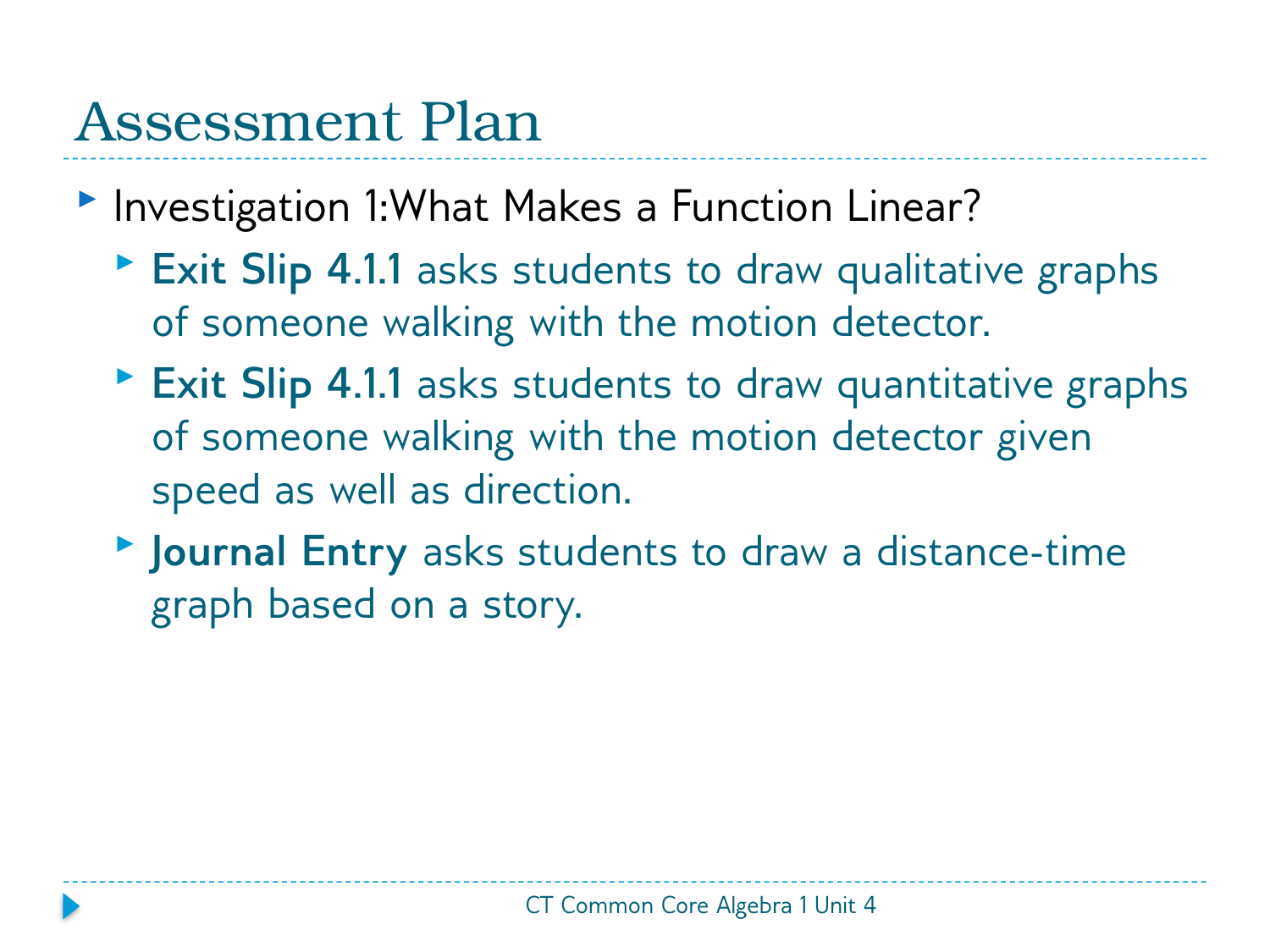

# Assessment Plan
Investigation 1:What Makes a Function Linear?
Exit Slip 4.1.1 asks students to draw qualitative graphs of someone walking with the motion detector.
Exit Slip 4.1.1 asks students to draw quantitative graphs of someone walking with the motion detector given speed as well as direction.
Journal Entry asks students to draw a distance-time graph based on a story.
CT Common Core Algebra 1 Unit 4